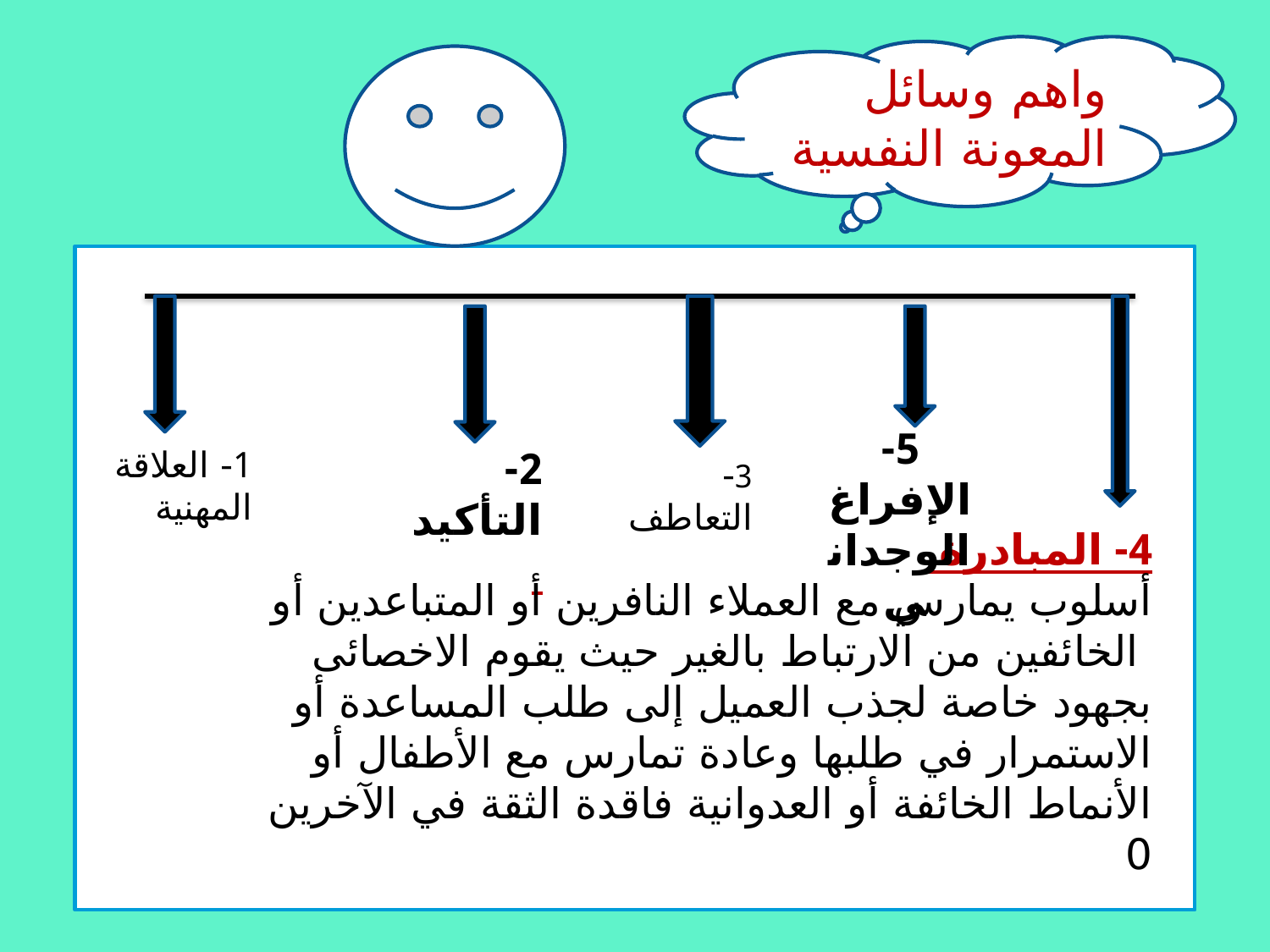

واهم وسائل المعونة النفسية

5- الإفراغ الوجداني
1- العلاقة المهنية

2- التأكيد

3- التعاطف
4- المبادرة
أسلوب يمارس مع العملاء النافرين أو المتباعدين أو  الخائفين من الارتباط بالغير حيث يقوم الاخصائى بجهود خاصة لجذب العميل إلى طلب المساعدة أو الاستمرار في طلبها وعادة تمارس مع الأطفال أو الأنماط الخائفة أو العدوانية فاقدة الثقة في الآخرين 0